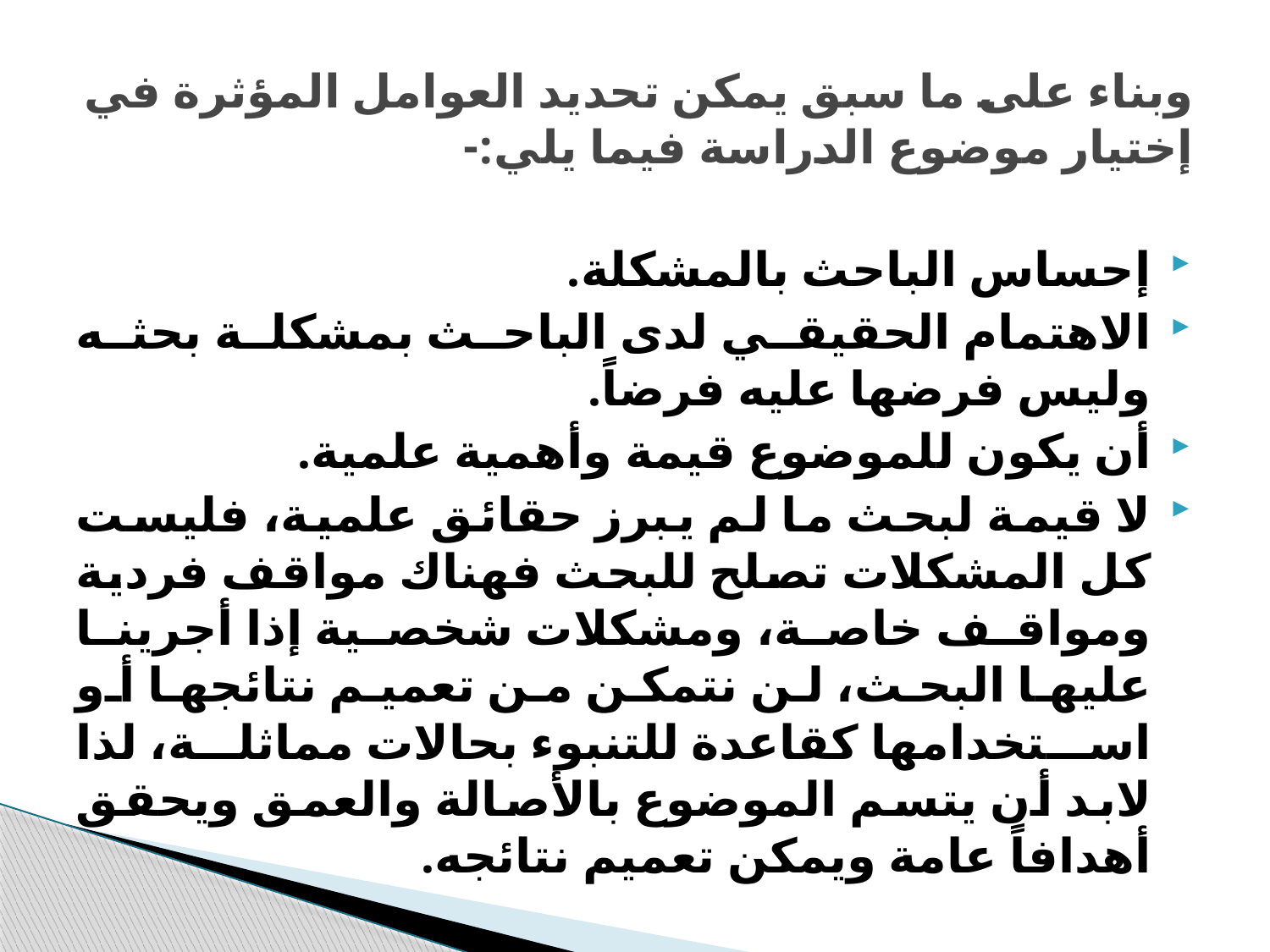

# وبناء على ما سبق يمكن تحديد العوامل المؤثرة في إختيار موضوع الدراسة فيما يلي:-
إحساس الباحث بالمشكلة.
الاهتمام الحقيقي لدى الباحث بمشكلة بحثه وليس فرضها عليه فرضاً.
أن يكون للموضوع قيمة وأهمية علمية.
لا قيمة لبحث ما لم يبرز حقائق علمية، فليست كل المشكلات تصلح للبحث فهناك مواقف فردية ومواقف خاصة، ومشكلات شخصية إذا أجرينا عليها البحث، لن نتمكن من تعميم نتائجها أو استخدامها كقاعدة للتنبوء بحالات مماثلة، لذا لابد أن يتسم الموضوع بالأصالة والعمق ويحقق أهدافاً عامة ويمكن تعميم نتائجه.